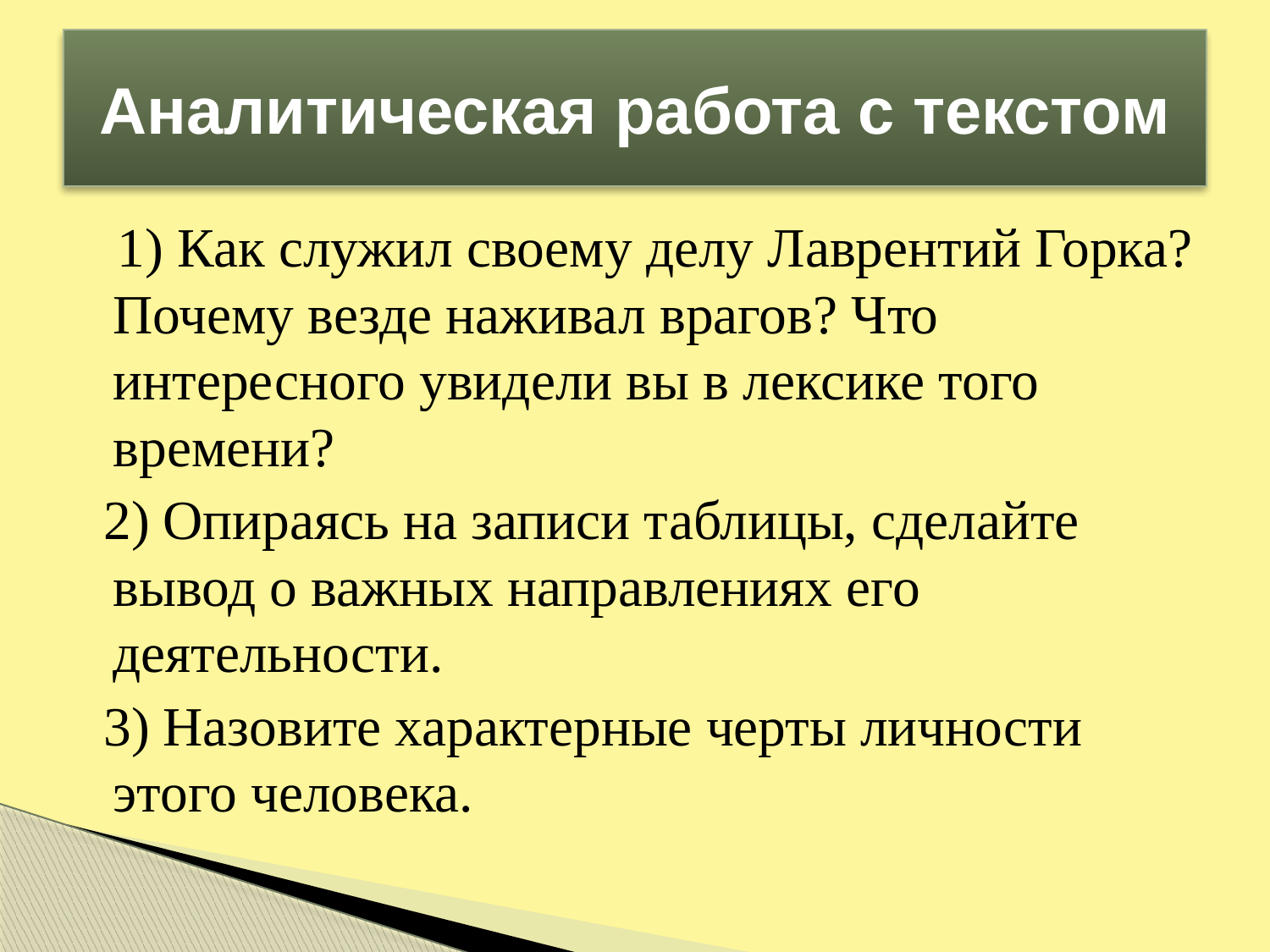

# Аналитическая работа с текстом
   1) Как служил своему делу Лаврентий Горка? Почему везде наживал врагов? Что интересного увидели вы в лексике того времени?
  2) Опираясь на записи таблицы, сделайте вывод о важных направлениях его деятельности.
  3) Назовите характерные черты личности этого человека.